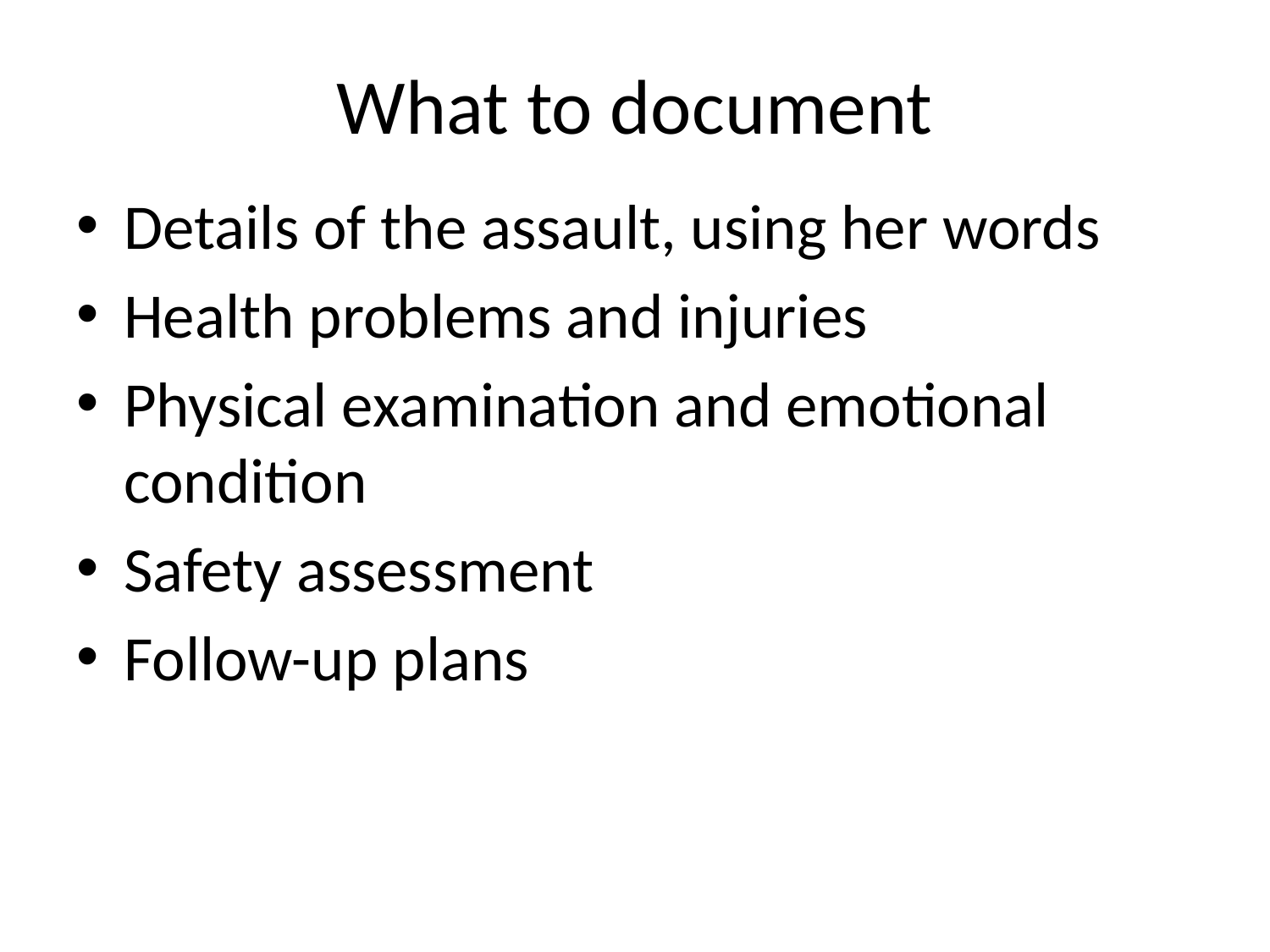

# What to document
Details of the assault, using her words
Health problems and injuries
Physical examination and emotional condition
Safety assessment
Follow-up plans